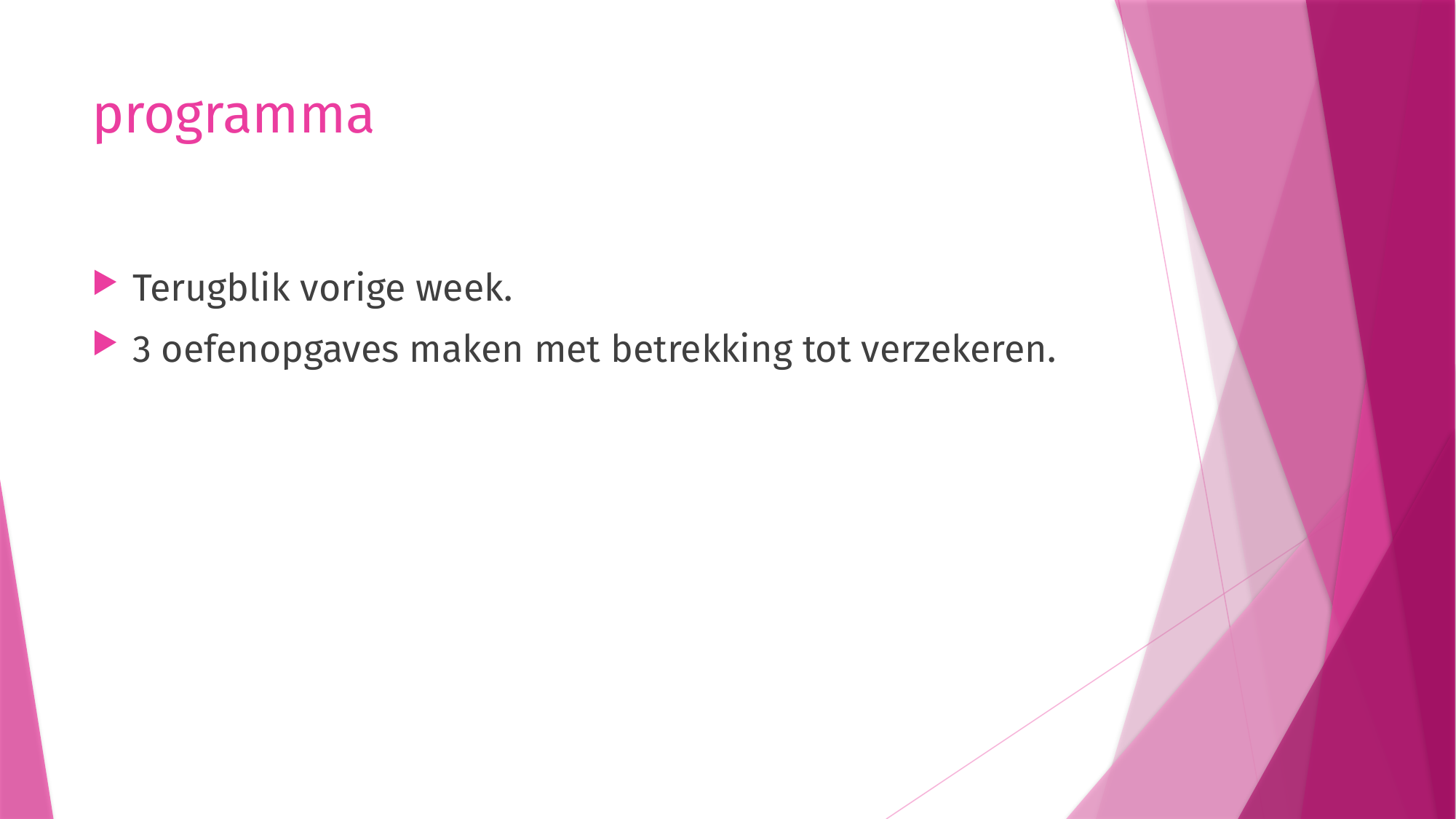

# programma
Terugblik vorige week.
3 oefenopgaves maken met betrekking tot verzekeren.